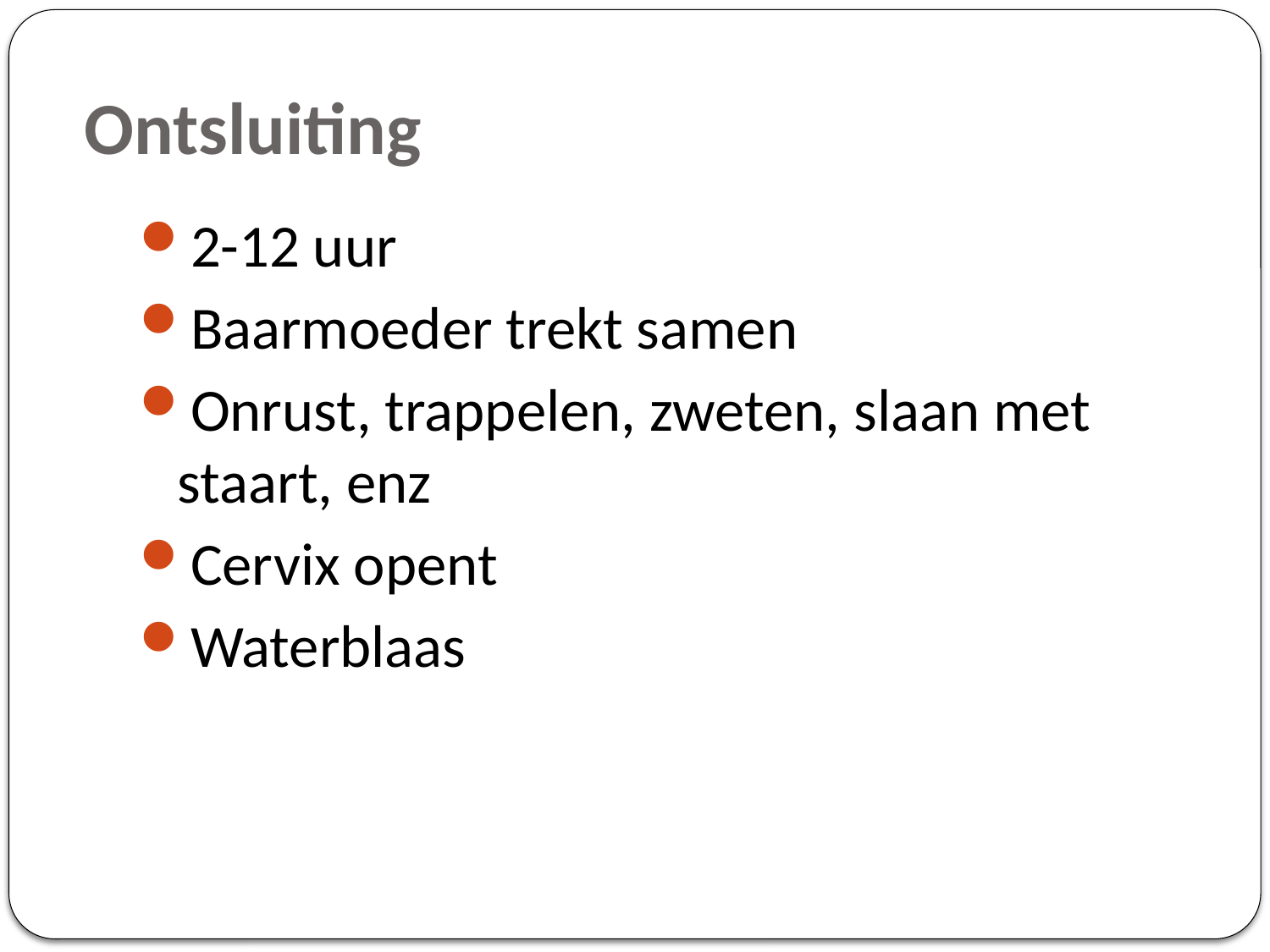

# Ontsluiting
2-12 uur
Baarmoeder trekt samen
Onrust, trappelen, zweten, slaan met staart, enz
Cervix opent
Waterblaas